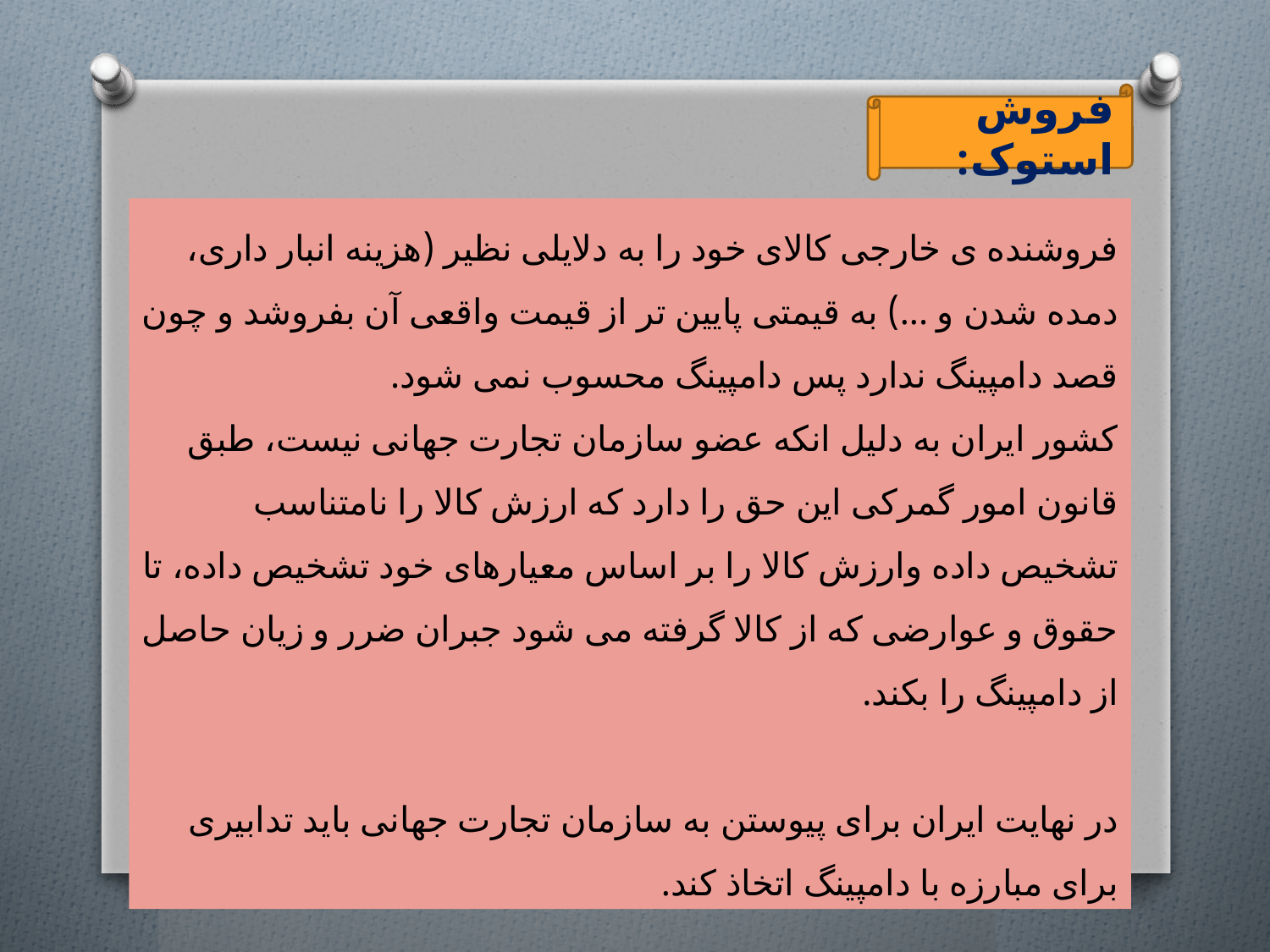

فروش استوک:
فروشنده ی خارجی کالای خود را به دلایلی نظیر (هزینه انبار داری، دمده شدن و ...) به قیمتی پایین تر از قیمت واقعی آن بفروشد و چون قصد دامپینگ ندارد پس دامپینگ محسوب نمی شود.
کشور ایران به دلیل انکه عضو سازمان تجارت جهانی نیست، طبق قانون امور گمرکی این حق را دارد که ارزش کالا را نامتناسب تشخیص داده وارزش کالا را بر اساس معیارهای خود تشخیص داده، تا حقوق و عوارضی که از کالا گرفته می شود جبران ضرر و زیان حاصل از دامپینگ را بکند.

در نهایت ایران برای پیوستن به سازمان تجارت جهانی باید تدابیری برای مبارزه با دامپینگ اتخاذ کند.